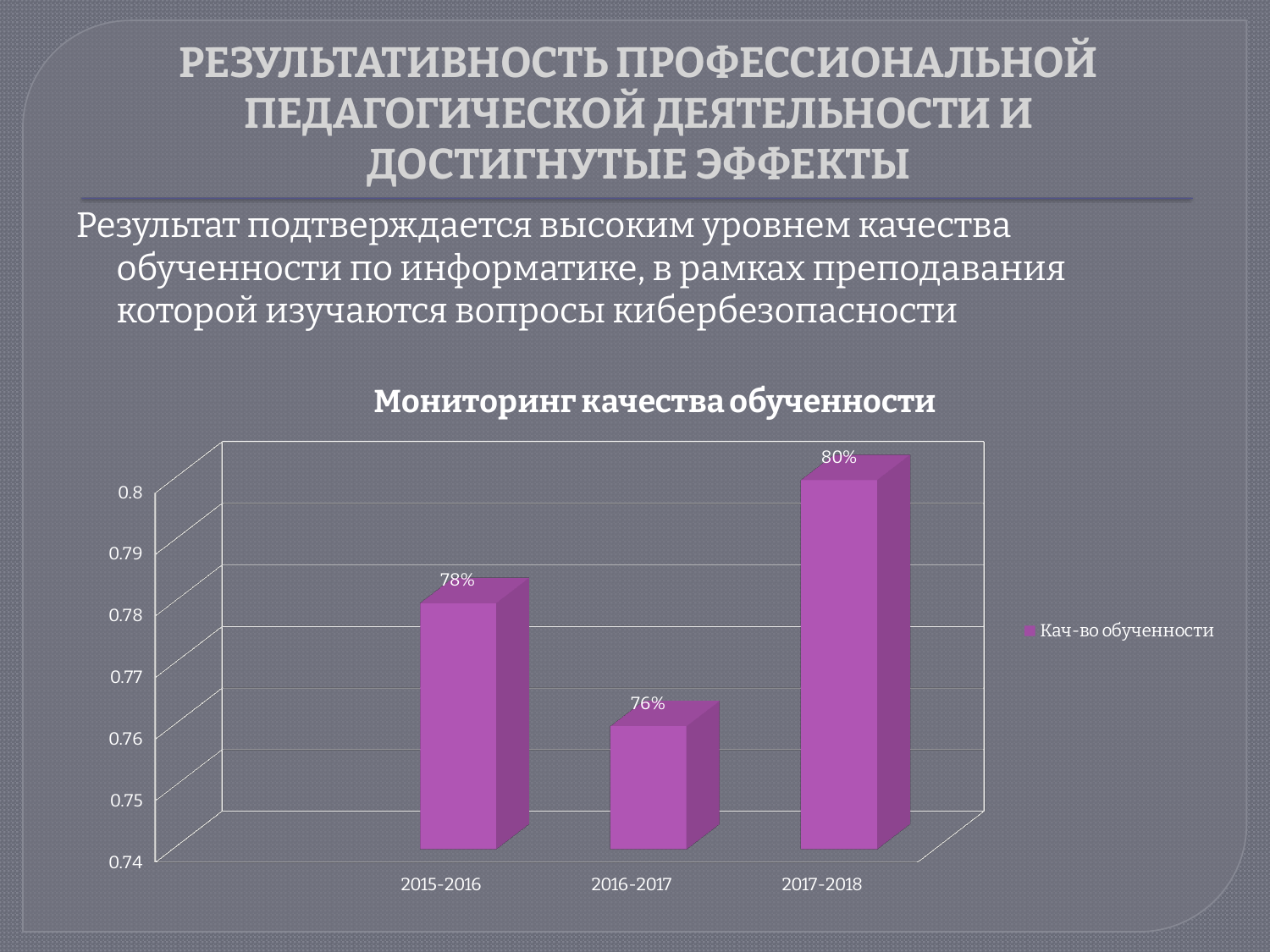

# РЕЗУЛЬТАТИВНОСТЬ ПРОФЕССИОНАЛЬНОЙ ПЕДАГОГИЧЕСКОЙ ДЕЯТЕЛЬНОСТИ И ДОСТИГНУТЫЕ ЭФФЕКТЫ
Результат подтверждается высоким уровнем качества обученности по информатике, в рамках преподавания которой изучаются вопросы кибербезопасности

[unsupported chart]